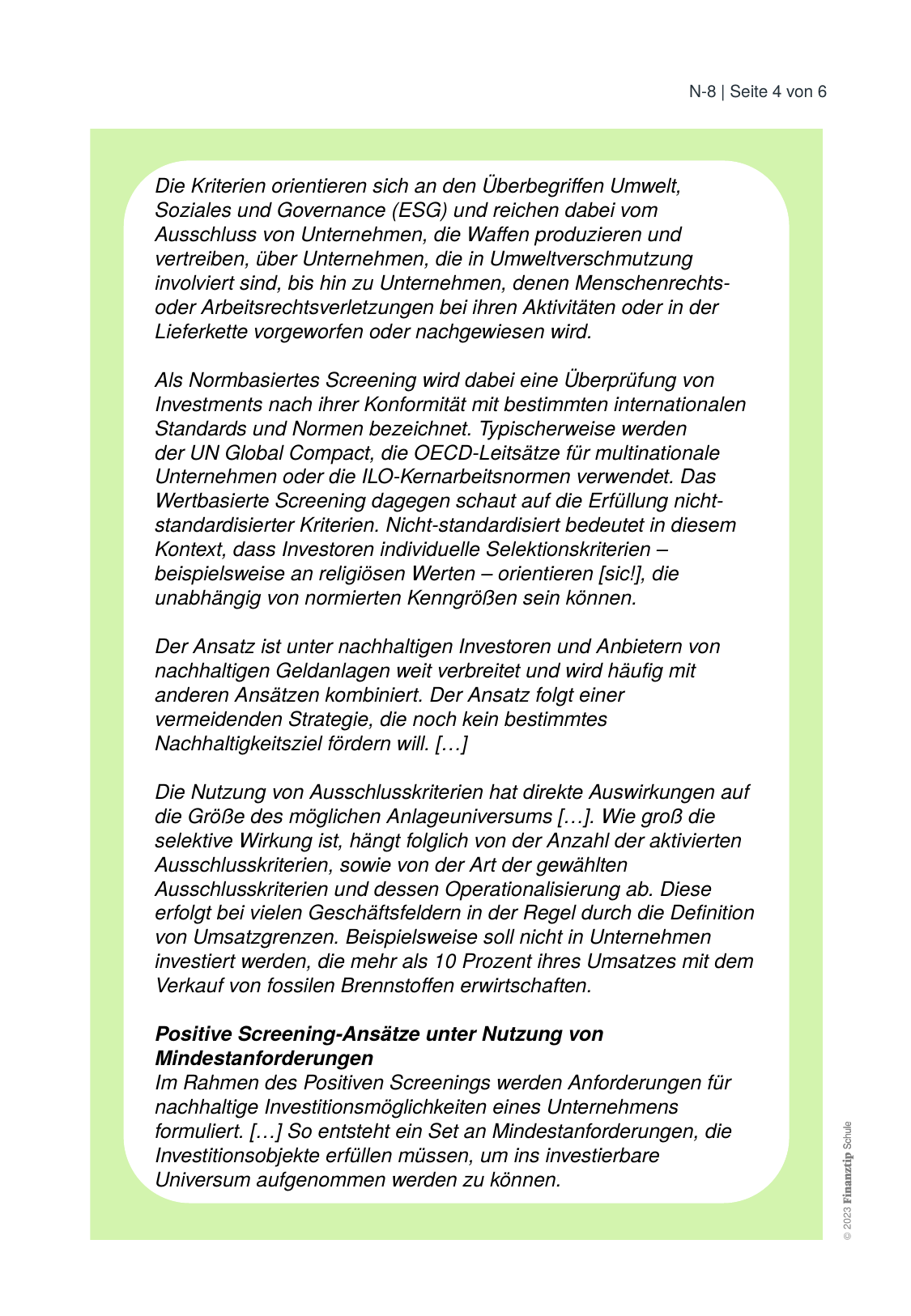

Die Kriterien orientieren sich an den Überbegriffen Umwelt, Soziales und Governance (ESG) und reichen dabei vom Ausschluss von Unternehmen, die Waffen produzieren und vertreiben, über Unternehmen, die in Umweltverschmutzung involviert sind, bis hin zu Unternehmen, denen Menschenrechts- oder Arbeitsrechtsverletzungen bei ihren Aktivitäten oder in der Lieferkette vorgeworfen oder nachgewiesen wird.

Als Normbasiertes Screening wird dabei eine Überprüfung von Investments nach ihrer Konformität mit bestimmten internationalen Standards und Normen bezeichnet. Typischerweise werden der ⁠UN⁠ Global Compact, die ⁠OECD⁠-Leitsätze für multinationale Unternehmen oder die ILO-Kernarbeitsnormen verwendet. Das Wertbasierte Screening dagegen schaut auf die Erfüllung nicht-standardisierter Kriterien. Nicht-standardisiert bedeutet in diesem Kontext, dass Investoren individuelle Selektionskriterien – beispielsweise an religiösen Werten – orientieren [sic!], die unabhängig von normierten Kenngrößen sein können.

Der Ansatz ist unter nachhaltigen Investoren und Anbietern von nachhaltigen Geldanlagen weit verbreitet und wird häufig mit anderen Ansätzen kombiniert. Der Ansatz folgt einer vermeidenden Strategie, die noch kein bestimmtes Nachhaltigkeitsziel fördern will. […]

Die Nutzung von Ausschlusskriterien hat direkte Auswirkungen auf die Größe des möglichen Anlageuniversums […]. Wie groß die selektive Wirkung ist, hängt folglich von der Anzahl der aktivierten Ausschlusskriterien, sowie von der Art der gewählten Ausschlusskriterien und dessen Operationalisierung ab. Diese erfolgt bei vielen Geschäftsfeldern in der Regel durch die Definition von Umsatzgrenzen. Beispielsweise soll nicht in Unternehmen investiert werden, die mehr als 10 Prozent ihres Umsatzes mit dem Verkauf von fossilen Brennstoffen erwirtschaften.

Positive Screening-Ansätze unter Nutzung von Mindestanforderungen
Im Rahmen des Positiven Screenings werden Anforderungen für nachhaltige Investitionsmöglichkeiten eines Unternehmens formuliert. […] So entsteht ein Set an Mindestanforderungen, die Investitionsobjekte erfüllen müssen, um ins investierbare Universum aufgenommen werden zu können.